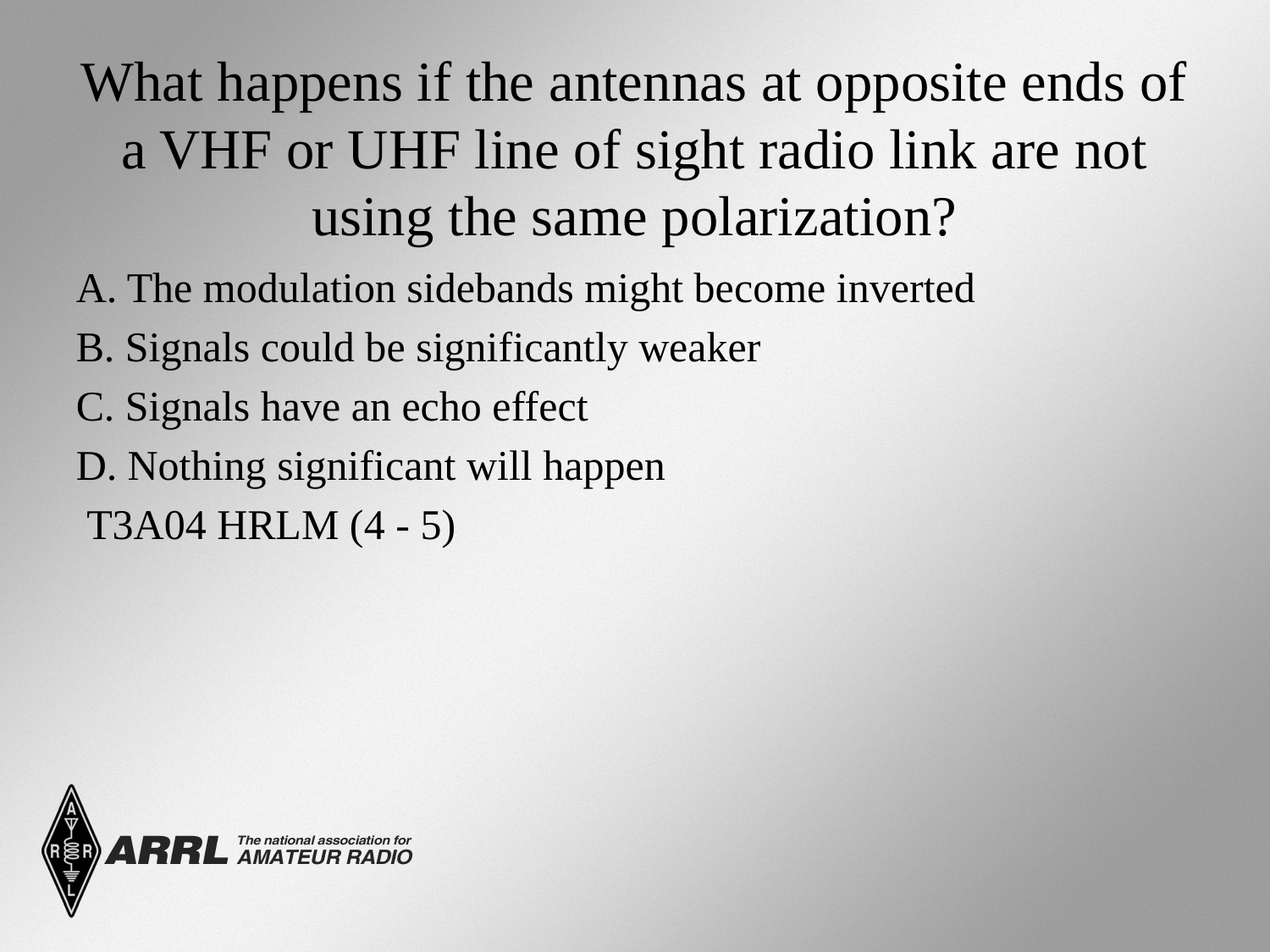

# What happens if the antennas at opposite ends of a VHF or UHF line of sight radio link are not using the same polarization?
A. The modulation sidebands might become inverted
B. Signals could be significantly weaker
C. Signals have an echo effect
D. Nothing significant will happen
 T3A04 HRLM (4 - 5)